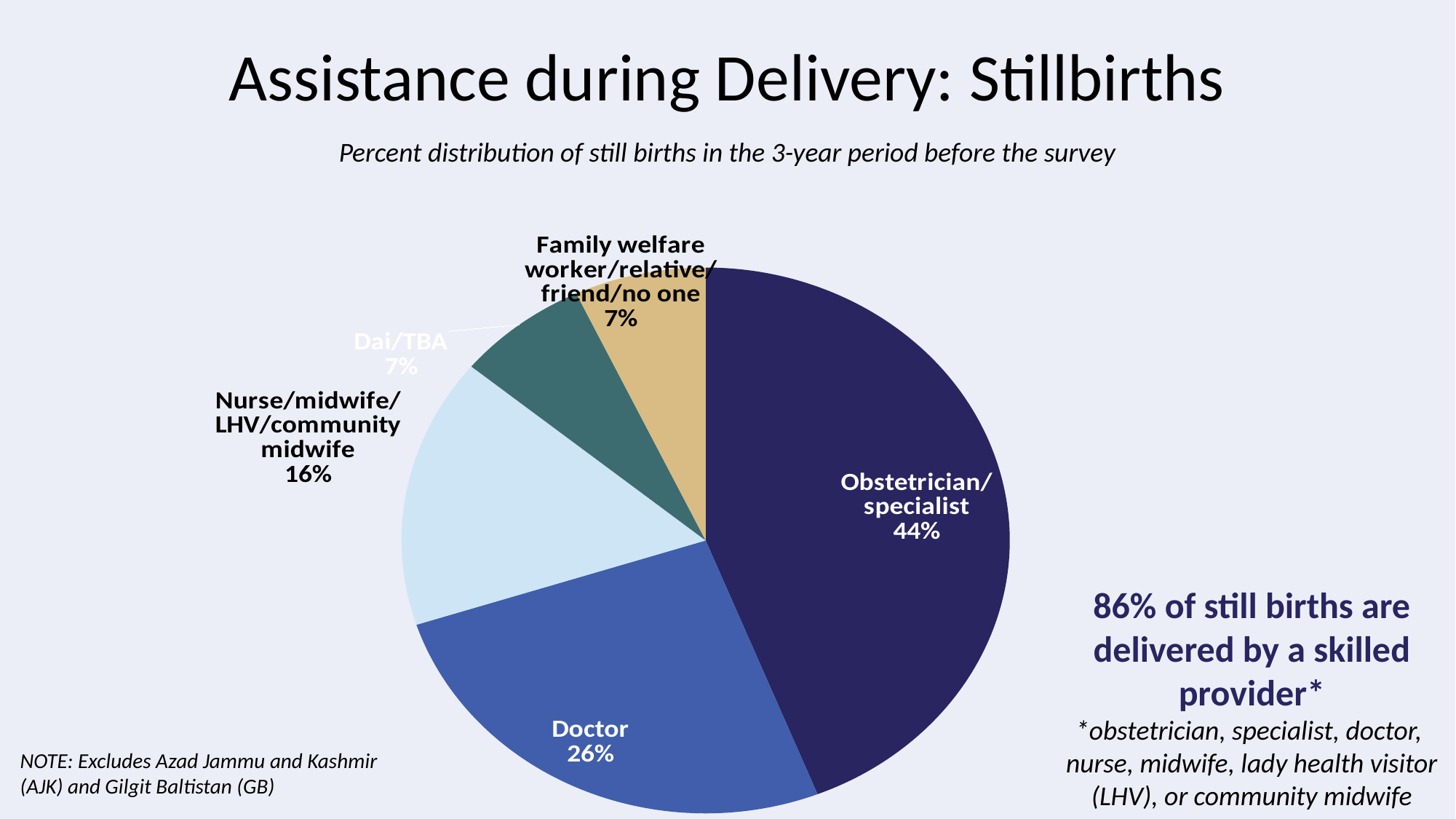

# Assistance during Delivery: Stillbirths
Percent distribution of still births in the 3-year period before the survey

### Chart

| Category | Series 1 |
|---|---|
| Obstetrician/ specialist | 44.0 |
| Doctor | 26.0 |
| Nurse/midwife/ LHV/community midwife | 16.0 |
| Dai/TBA | 7.0 |
| Family welfare worker/relative/ friend/no one | 7.0 |
86% of still births are delivered by a skilled provider*
*obstetrician, specialist, doctor,
nurse, midwife, lady health visitor (LHV), or community midwife
NOTE: Excludes Azad Jammu and Kashmir (AJK) and Gilgit Baltistan (GB)